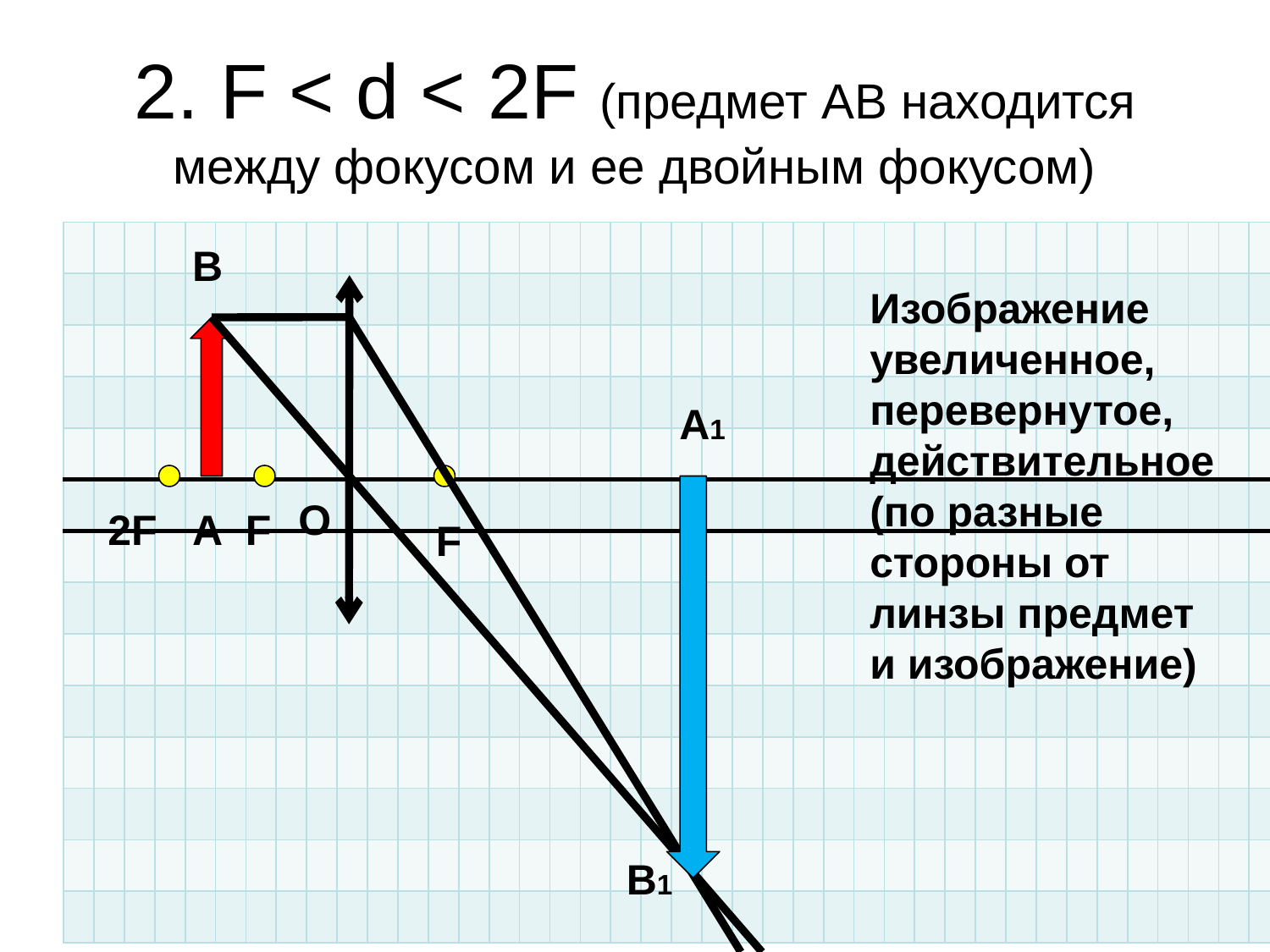

# 2. F < d < 2F (предмет АВ находится между фокусом и ее двойным фокусом)
|  |  |  |  |  |  |  |  |  |  |  |  |  |  |  |  |  |  |  |  |  |  |  |  |  |  |  |  |  |  |  |  |  |  |  |  |  |  |  |  |
| --- | --- | --- | --- | --- | --- | --- | --- | --- | --- | --- | --- | --- | --- | --- | --- | --- | --- | --- | --- | --- | --- | --- | --- | --- | --- | --- | --- | --- | --- | --- | --- | --- | --- | --- | --- | --- | --- | --- | --- |
|  |  |  |  |  |  |  |  |  |  |  |  |  |  |  |  |  |  |  |  |  |  |  |  |  |  |  |  |  |  |  |  |  |  |  |  |  |  |  |  |
|  |  |  |  |  |  |  |  |  |  |  |  |  |  |  |  |  |  |  |  |  |  |  |  |  |  |  |  |  |  |  |  |  |  |  |  |  |  |  |  |
|  |  |  |  |  |  |  |  |  |  |  |  |  |  |  |  |  |  |  |  |  |  |  |  |  |  |  |  |  |  |  |  |  |  |  |  |  |  |  |  |
|  |  |  |  |  |  |  |  |  |  |  |  |  |  |  |  |  |  |  |  |  |  |  |  |  |  |  |  |  |  |  |  |  |  |  |  |  |  |  |  |
|  |  |  |  |  |  |  |  |  |  |  |  |  |  |  |  |  |  |  |  |  |  |  |  |  |  |  |  |  |  |  |  |  |  |  |  |  |  |  |  |
|  |  |  |  |  |  |  |  |  |  |  |  |  |  |  |  |  |  |  |  |  |  |  |  |  |  |  |  |  |  |  |  |  |  |  |  |  |  |  |  |
|  |  |  |  |  |  |  |  |  |  |  |  |  |  |  |  |  |  |  |  |  |  |  |  |  |  |  |  |  |  |  |  |  |  |  |  |  |  |  |  |
|  |  |  |  |  |  |  |  |  |  |  |  |  |  |  |  |  |  |  |  |  |  |  |  |  |  |  |  |  |  |  |  |  |  |  |  |  |  |  |  |
|  |  |  |  |  |  |  |  |  |  |  |  |  |  |  |  |  |  |  |  |  |  |  |  |  |  |  |  |  |  |  |  |  |  |  |  |  |  |  |  |
|  |  |  |  |  |  |  |  |  |  |  |  |  |  |  |  |  |  |  |  |  |  |  |  |  |  |  |  |  |  |  |  |  |  |  |  |  |  |  |  |
|  |  |  |  |  |  |  |  |  |  |  |  |  |  |  |  |  |  |  |  |  |  |  |  |  |  |  |  |  |  |  |  |  |  |  |  |  |  |  |  |
|  |  |  |  |  |  |  |  |  |  |  |  |  |  |  |  |  |  |  |  |  |  |  |  |  |  |  |  |  |  |  |  |  |  |  |  |  |  |  |  |
|  |  |  |  |  |  |  |  |  |  |  |  |  |  |  |  |  |  |  |  |  |  |  |  |  |  |  |  |  |  |  |  |  |  |  |  |  |  |  |  |
В
Изображение
увеличенное,
перевернутое,
действительное (по разные стороны от линзы предмет и изображение)

A1

O
2F
А
F
F
B1